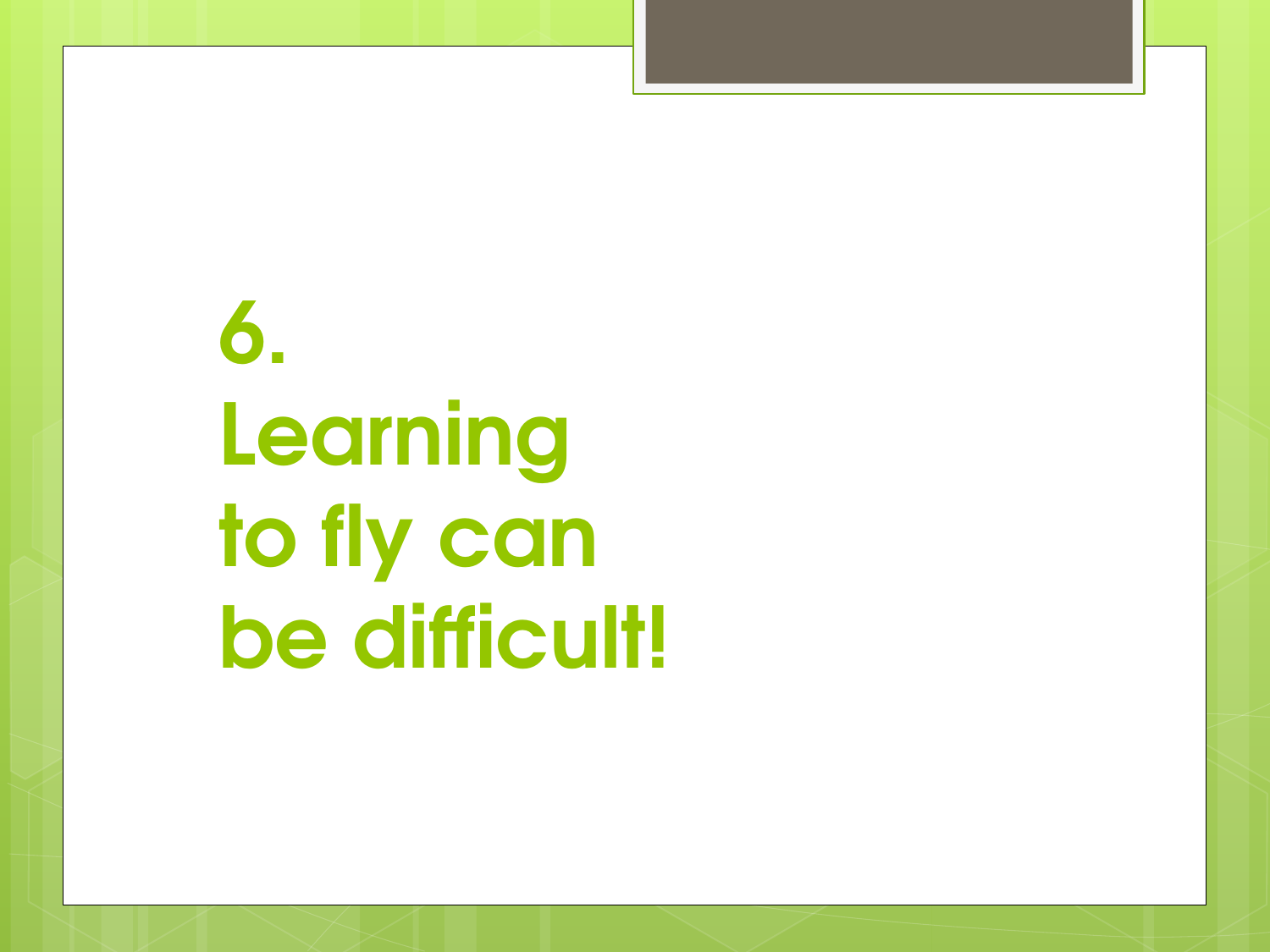

# 6. Learning to fly can be difficult!